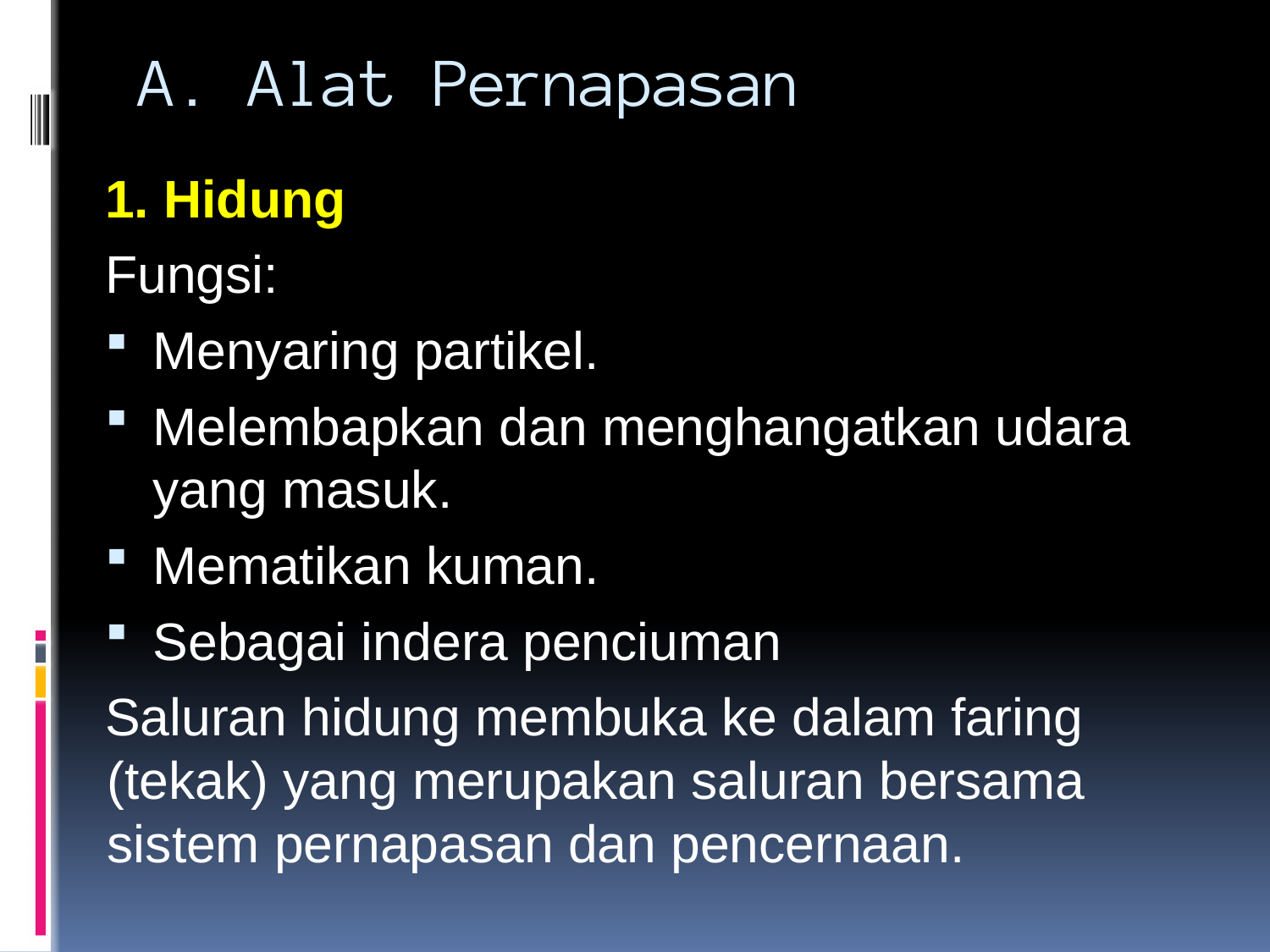

# A. Alat Pernapasan
1. Hidung
Fungsi:
Menyaring partikel.
Melembapkan dan menghangatkan udara yang masuk.
Mematikan kuman.
Sebagai indera penciuman
Saluran hidung membuka ke dalam faring (tekak) yang merupakan saluran bersama sistem pernapasan dan pencernaan.